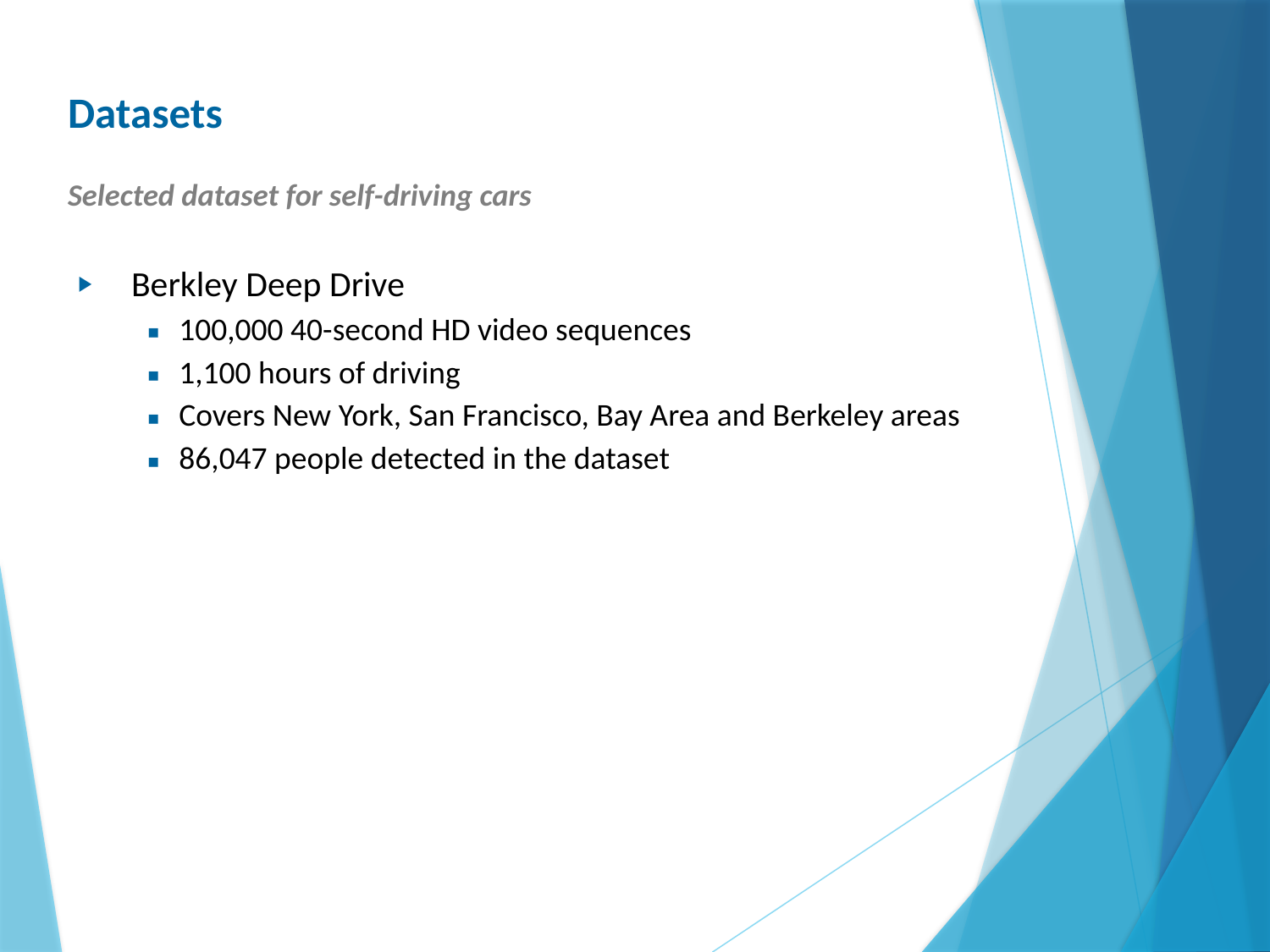

# Datasets
Selected dataset for self-driving cars
Berkley Deep Drive
100,000 40-second HD video sequences
1,100 hours of driving
Covers New York, San Francisco, Bay Area and Berkeley areas
86,047 people detected in the dataset